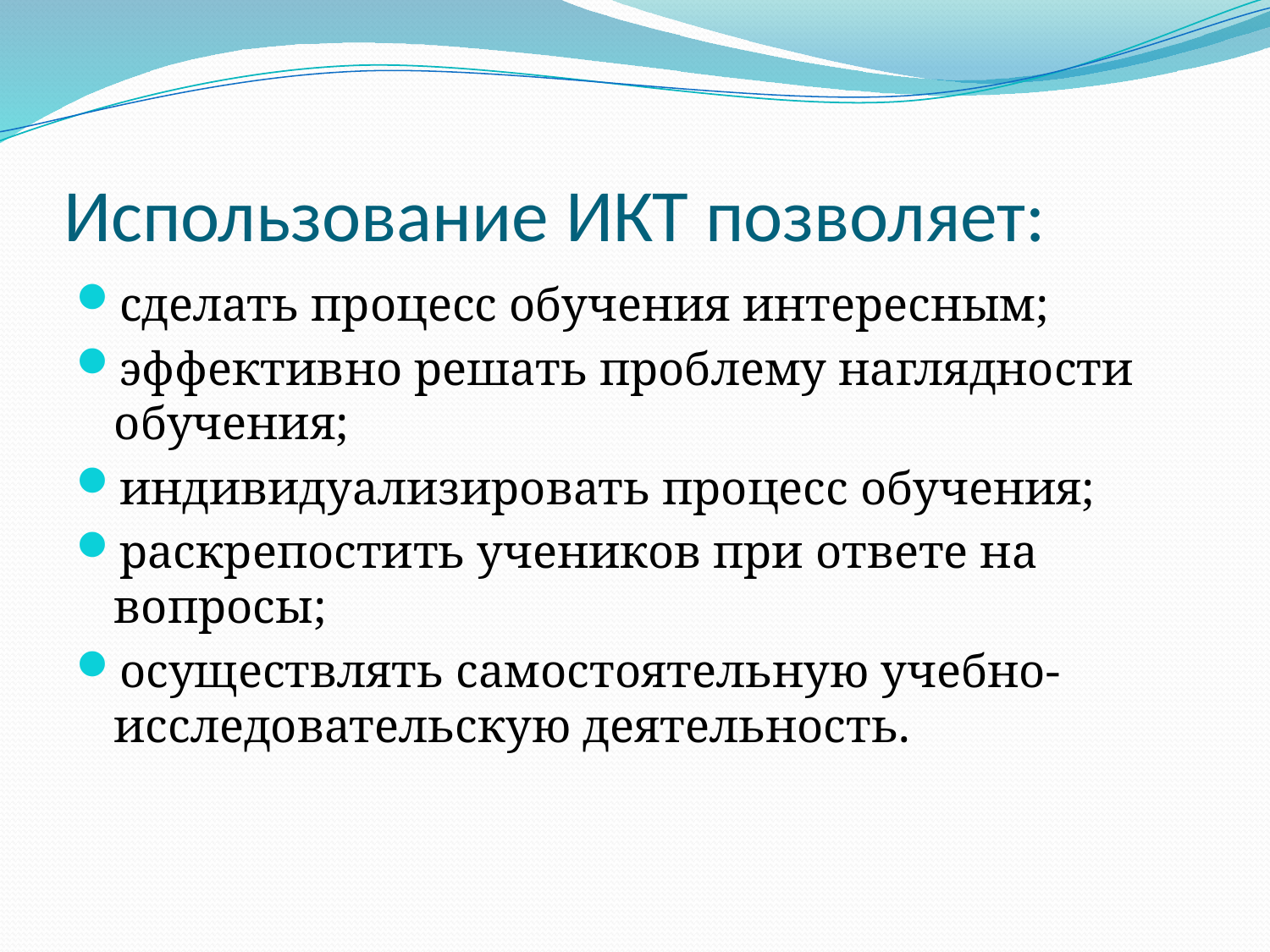

# Использование ИКТ позволяет:
сделать процесс обучения интересным;
эффективно решать проблему наглядности обучения;
индивидуализировать процесс обучения;
раскрепостить учеников при ответе на вопросы;
осуществлять самостоятельную учебно-исследовательскую деятельность.